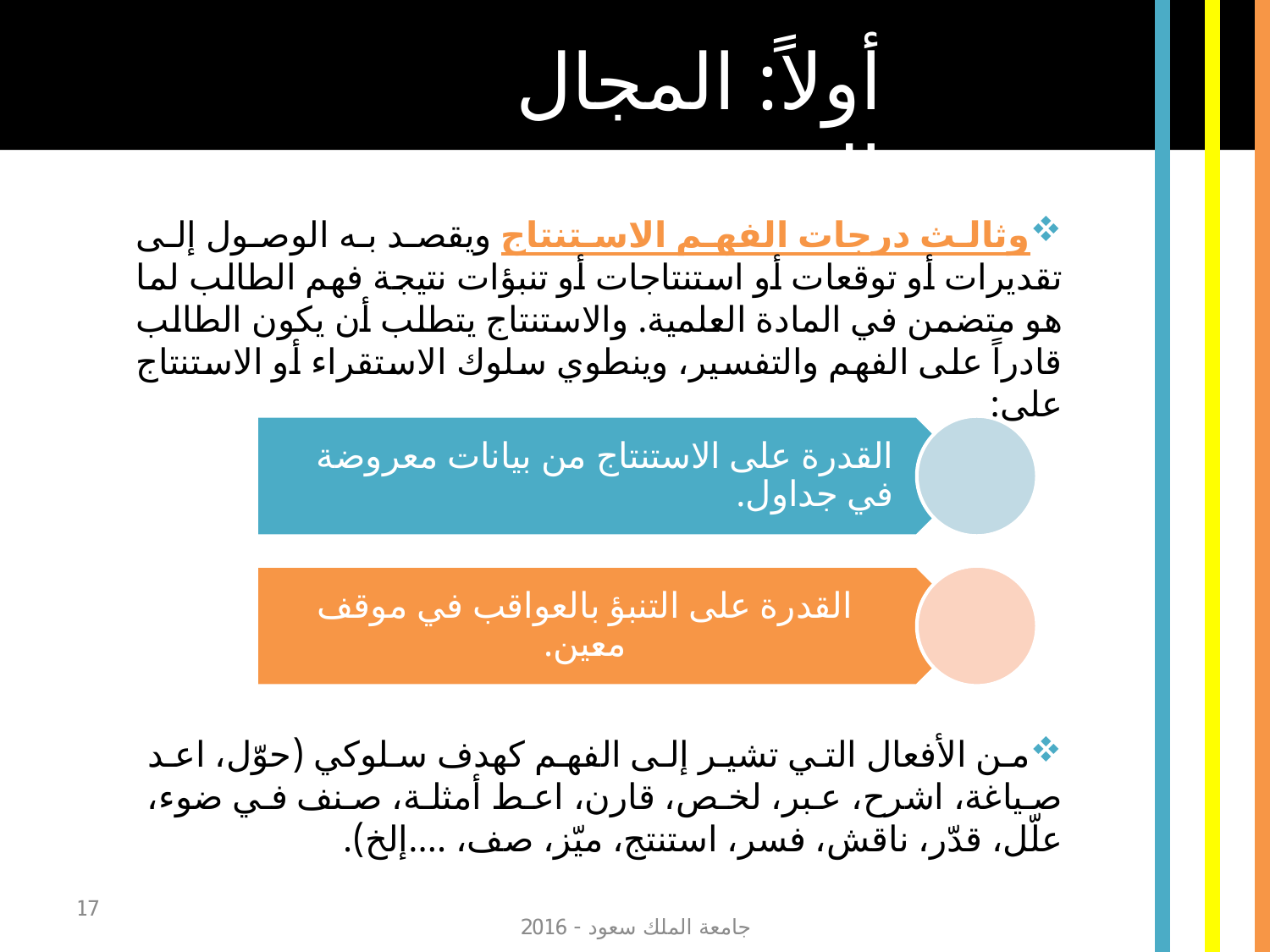

أولاً: المجال المعرفي
وثالث درجات الفهم الاستنتاج ويقصد به الوصول إلى تقديرات أو توقعات أو استنتاجات أو تنبؤات نتيجة فهم الطالب لما هو متضمن في المادة العلمية. والاستنتاج يتطلب أن يكون الطالب قادراً على الفهم والتفسير، وينطوي سلوك الاستقراء أو الاستنتاج على:
القدرة على الاستنتاج من بيانات معروضة في جداول.
القدرة على التنبؤ بالعواقب في موقف معين.
من الأفعال التي تشير إلى الفهم كهدف سلوكي (حوّل، اعد صياغة، اشرح، عبر، لخص، قارن، اعط أمثلة، صنف في ضوء، علّل، قدّر، ناقش، فسر، استنتج، ميّز، صف، ....إلخ).

17
جامعة الملك سعود - 2016